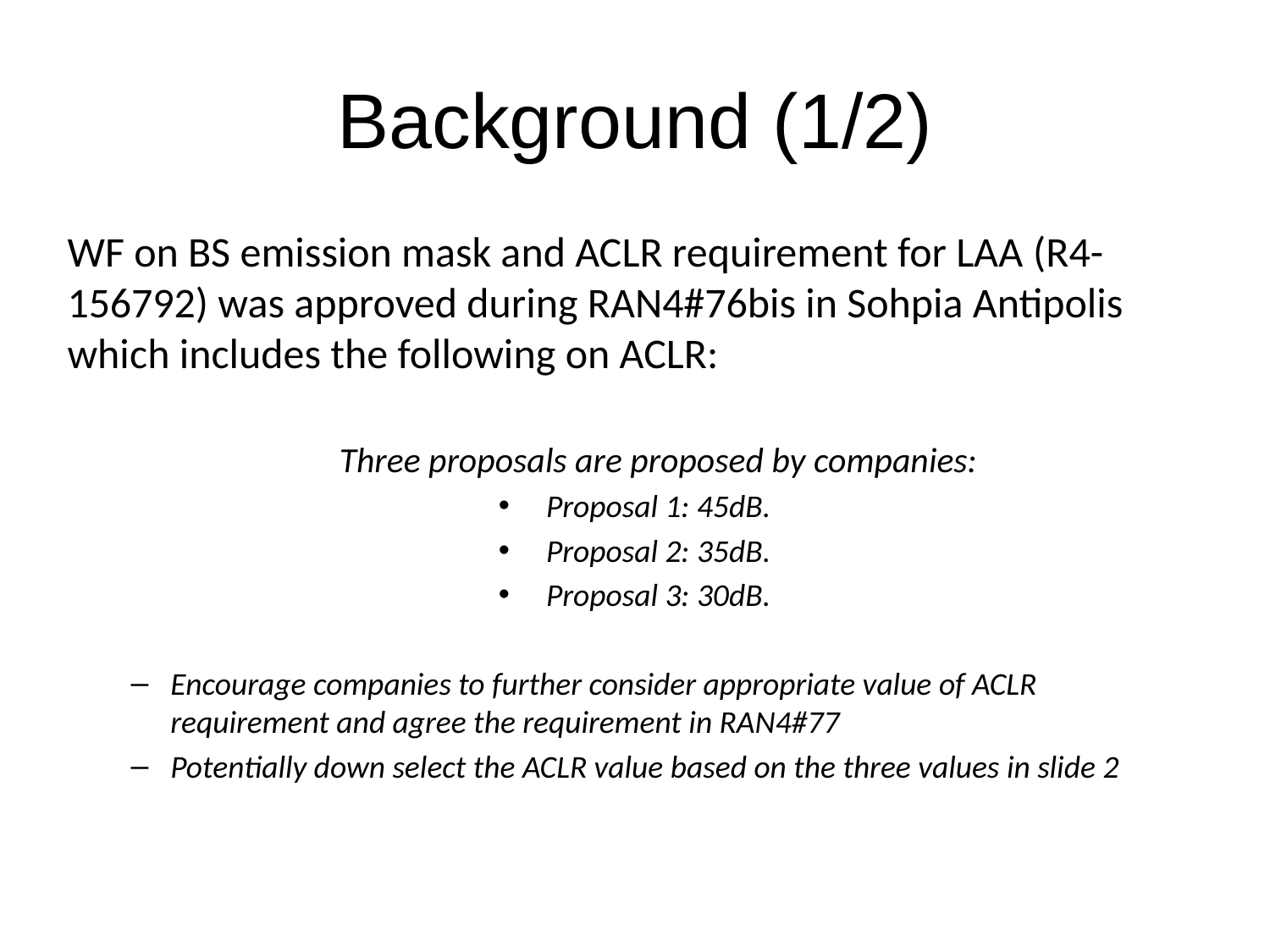

# Background (1/2)
WF on BS emission mask and ACLR requirement for LAA (R4-156792) was approved during RAN4#76bis in Sohpia Antipolis which includes the following on ACLR:

	Three proposals are proposed by companies:
Proposal 1: 45dB.
Proposal 2: 35dB.
Proposal 3: 30dB.

Encourage companies to further consider appropriate value of ACLR requirement and agree the requirement in RAN4#77
Potentially down select the ACLR value based on the three values in slide 2